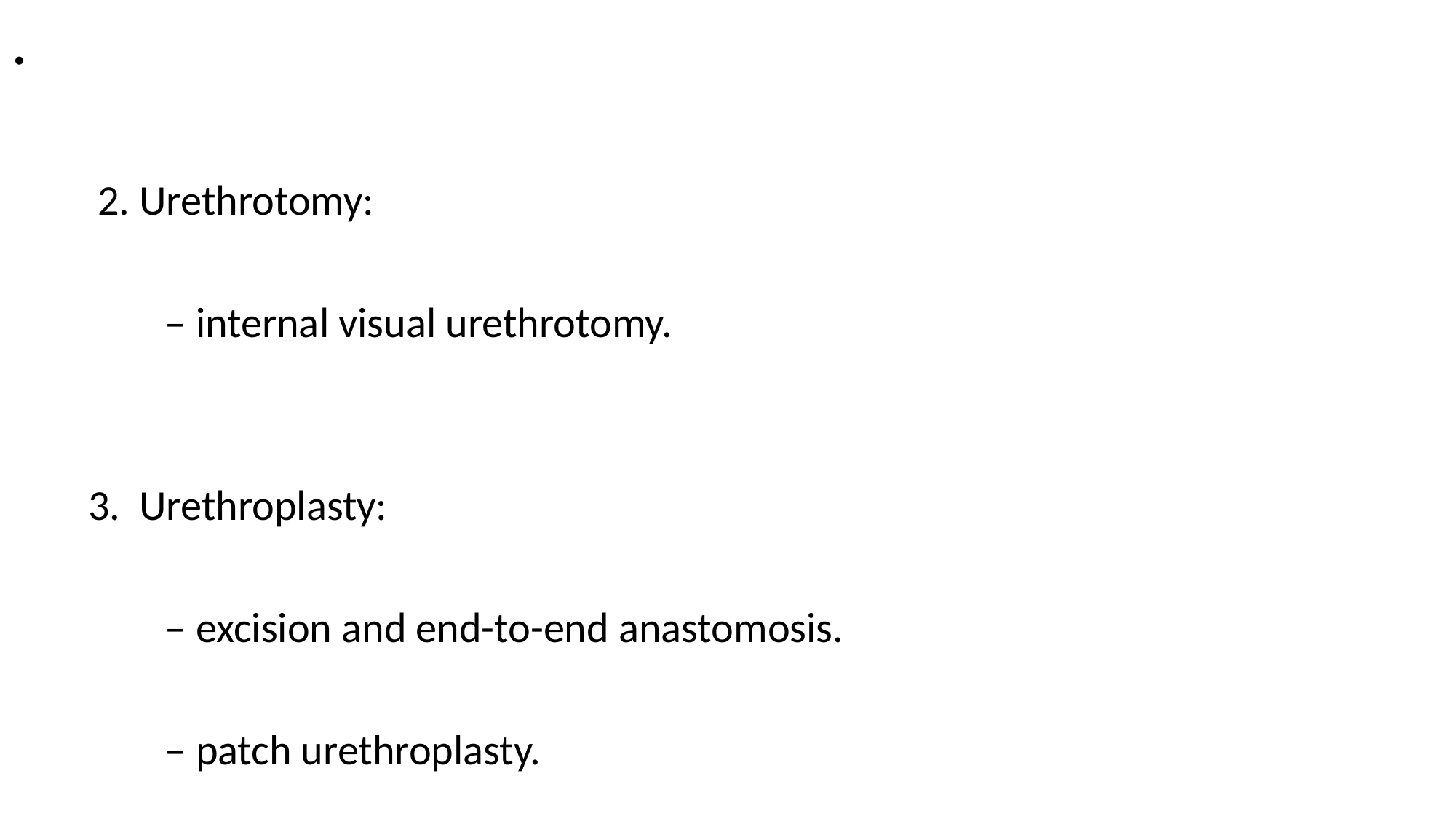

# .

         2. Urethrotomy:

                – internal visual urethrotomy.

        3.  Urethroplasty:

                – excision and end-to-end anastomosis.

                – patch urethroplasty.